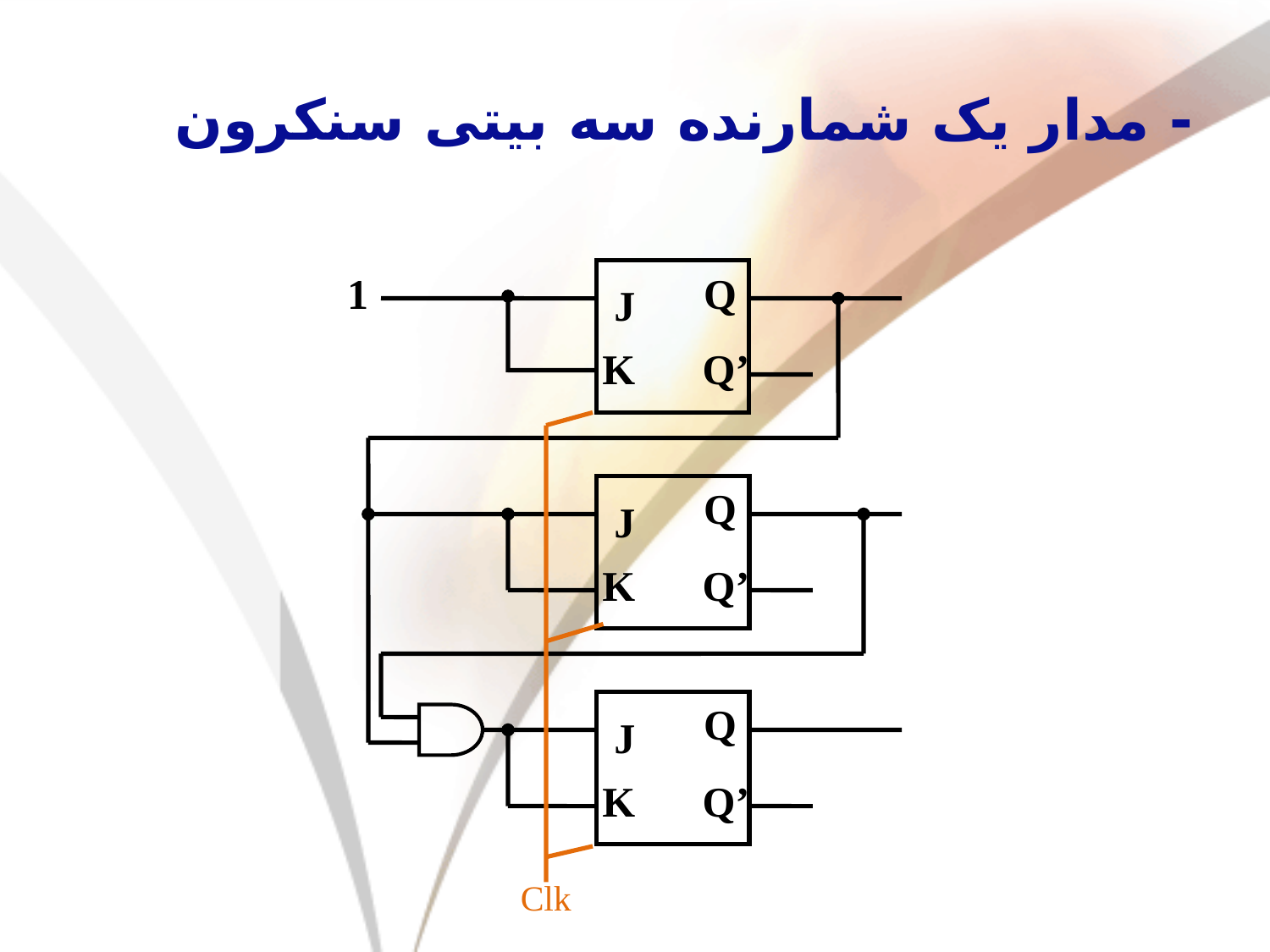

# - مدار یک شمارنده سه بیتی سنکرون
1

Q
J

K
Q’

Q
J

K
Q’

Q

J

K
Q’

Clk